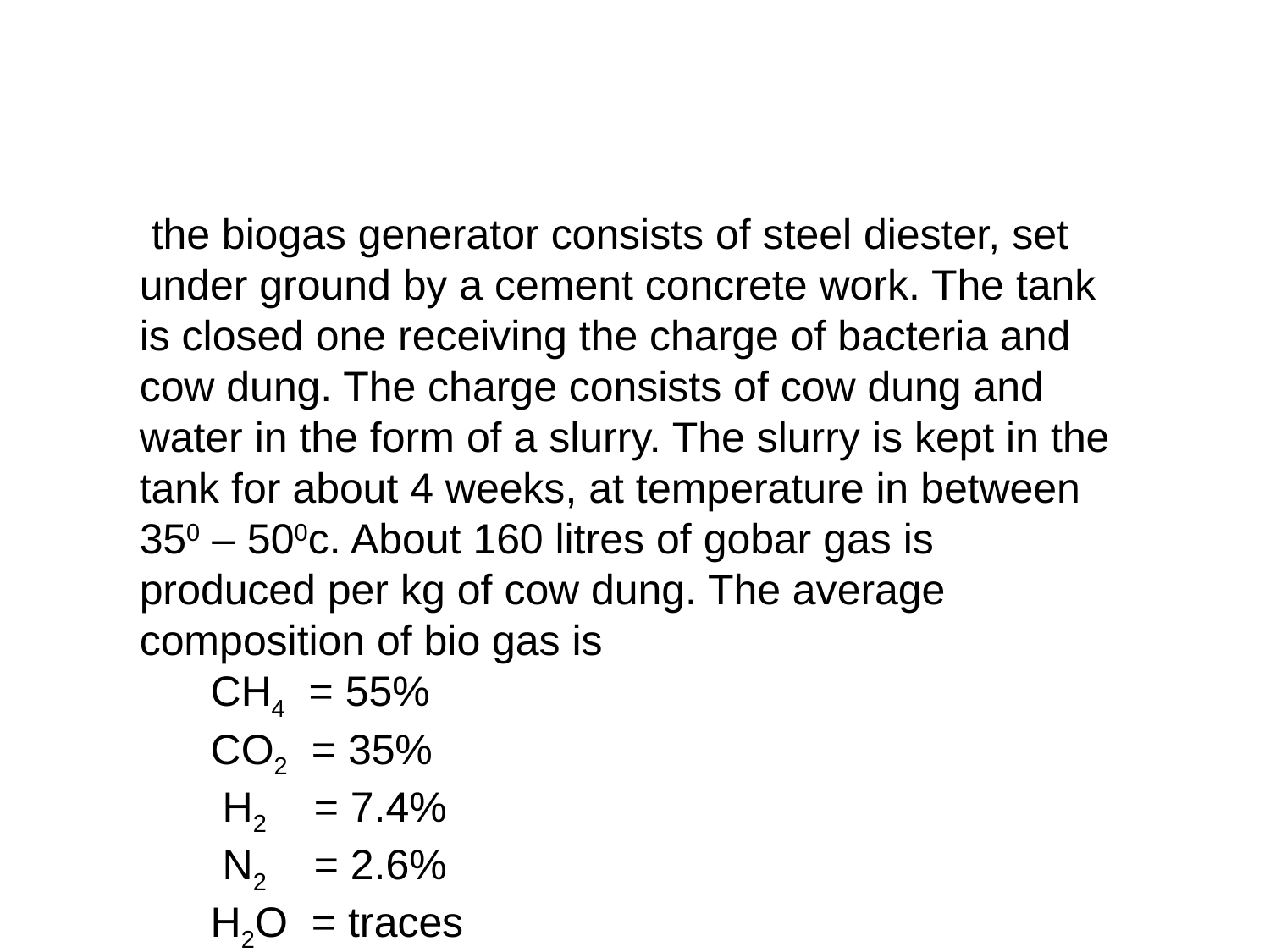

the biogas generator consists of steel diester, set under ground by a cement concrete work. The tank is closed one receiving the charge of bacteria and cow dung. The charge consists of cow dung and water in the form of a slurry. The slurry is kept in the tank for about 4 weeks, at temperature in between 350 – 500c. About 160 litres of gobar gas is produced per kg of cow dung. The average composition of bio gas is
      CH4  = 55%
      CO2  = 35%
       H2    = 7.4%
       N2    = 2.6%
      H2O  = traces